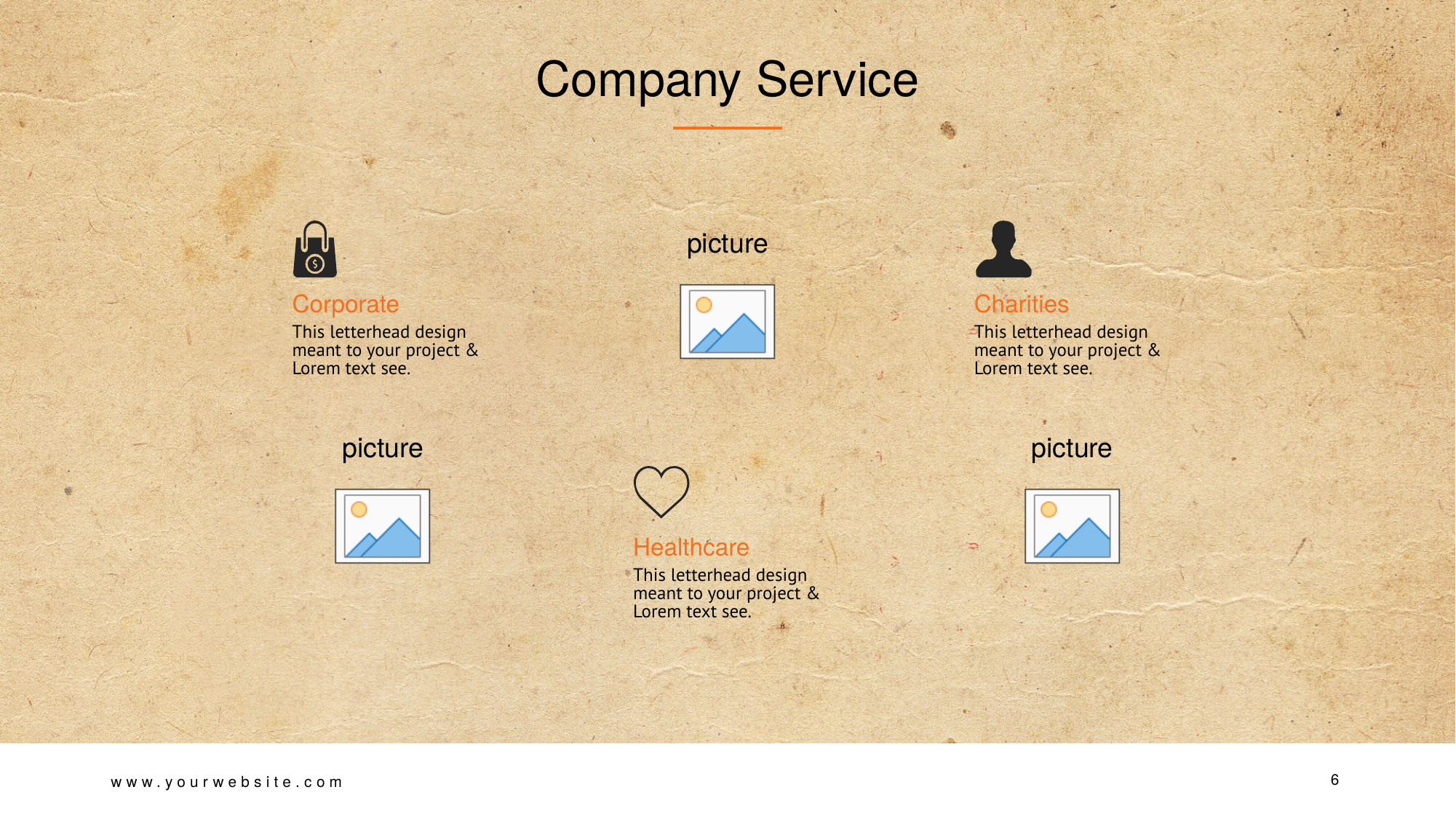

# Company Service

Corporate
This letterhead design meant to your project &
Lorem text see.

Charities
This letterhead design meant to your project &
Lorem text see.

Healthcare

This letterhead design meant to your project &
Lorem text see.

www.yourwebsite.com
6